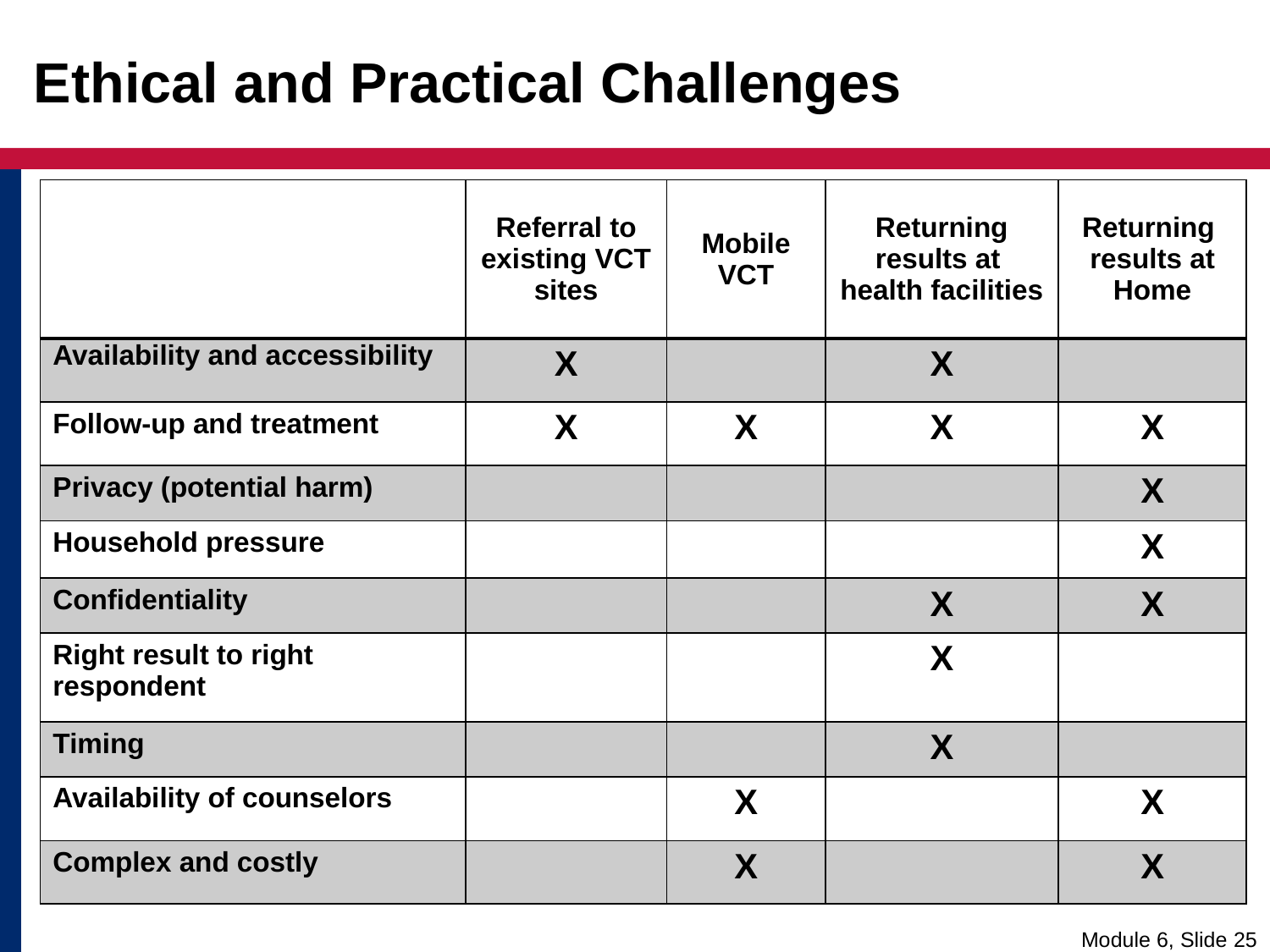

Ethical and Practical Challenges
|  | Referral to existing VCT sites | Mobile VCT | Returning results at health facilities | Returning results at Home |
| --- | --- | --- | --- | --- |
| Availability and accessibility | X |  | X |  |
| Follow-up and treatment | X | X | X | X |
| Privacy (potential harm) |  |  |  | X |
| Household pressure |  |  |  | X |
| Confidentiality |  |  | X | X |
| Right result to right respondent |  |  | X |  |
| Timing |  |  | X |  |
| Availability of counselors |  | X |  | X |
| Complex and costly |  | X |  | X |

Module 6, Slide 25